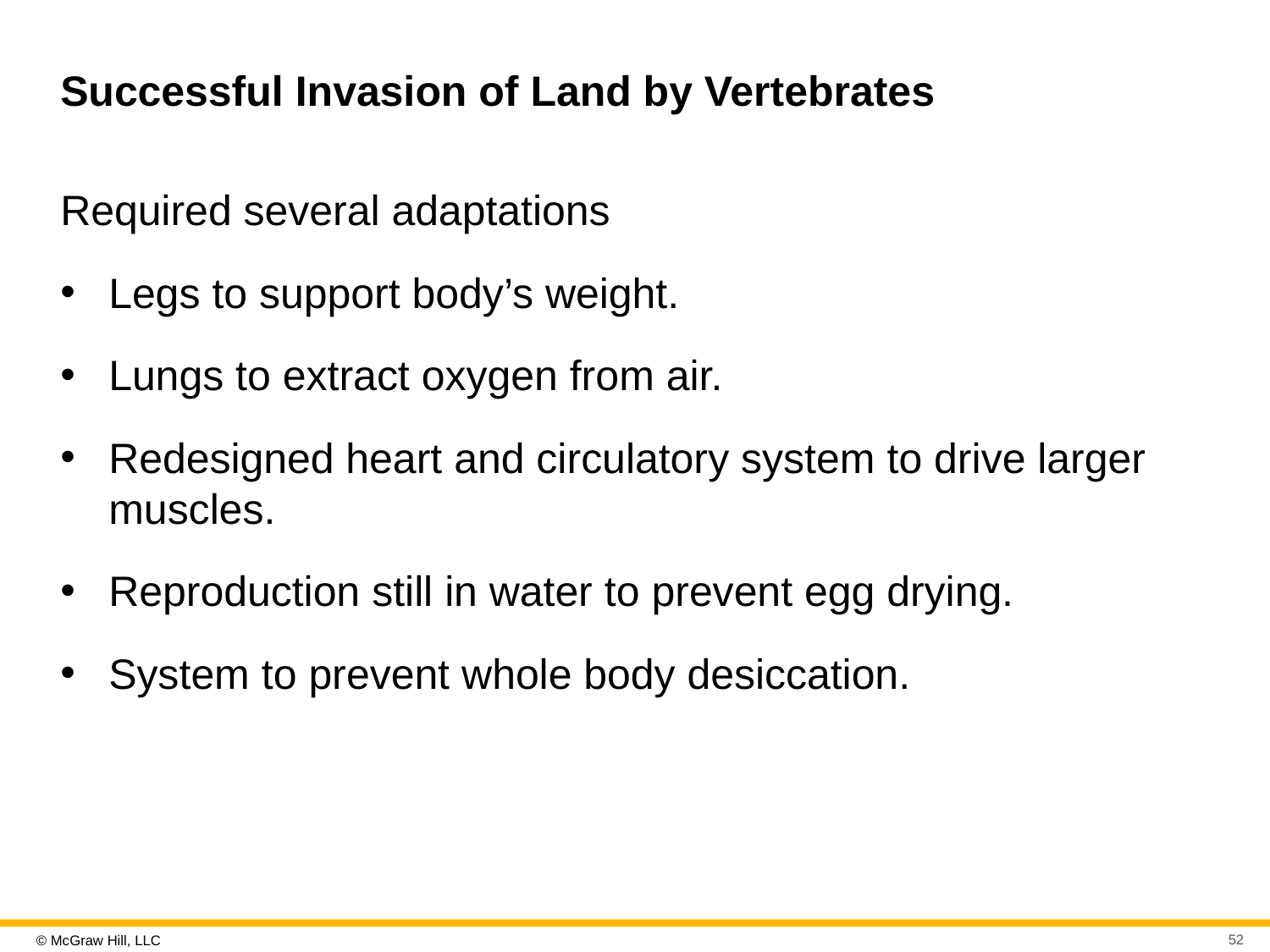

# Successful Invasion of Land by Vertebrates
Required several adaptations
Legs to support body’s weight.
Lungs to extract oxygen from air.
Redesigned heart and circulatory system to drive larger muscles.
Reproduction still in water to prevent egg drying.
System to prevent whole body desiccation.
52